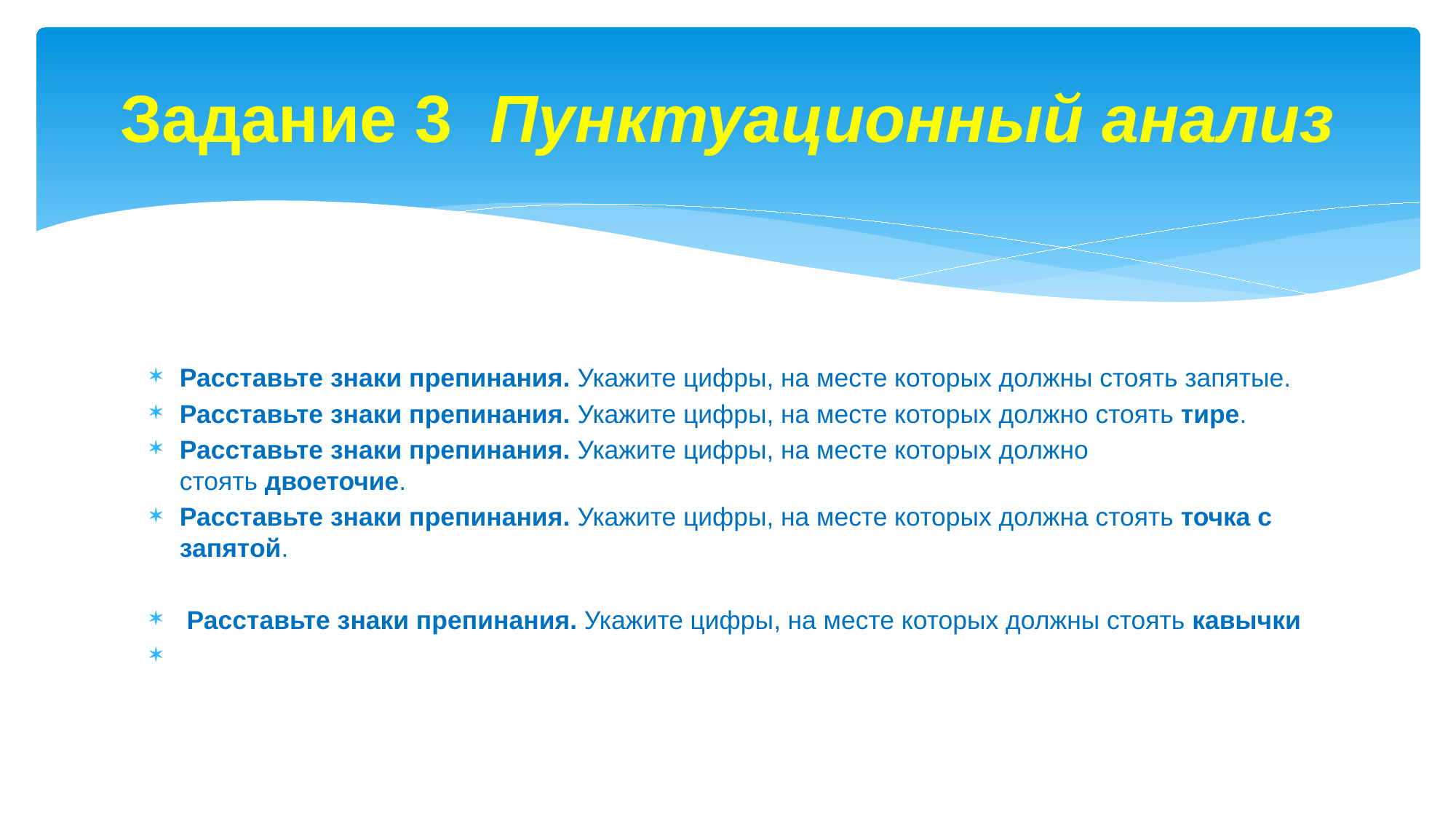

# Задание 3  Пунктуационный анализ

Расставьте знаки препинания. Укажите цифры, на месте которых должны стоять запятые.
Расставьте знаки препинания. Укажите цифры, на месте которых должно стоять тире.
Расставьте знаки препинания. Укажите цифры, на месте которых должно стоять двоеточие.
Расставьте знаки препинания. Укажите цифры, на месте которых должна стоять точка с запятой.

 Расставьте знаки препинания. Укажите цифры, на месте которых должны стоять кавычки